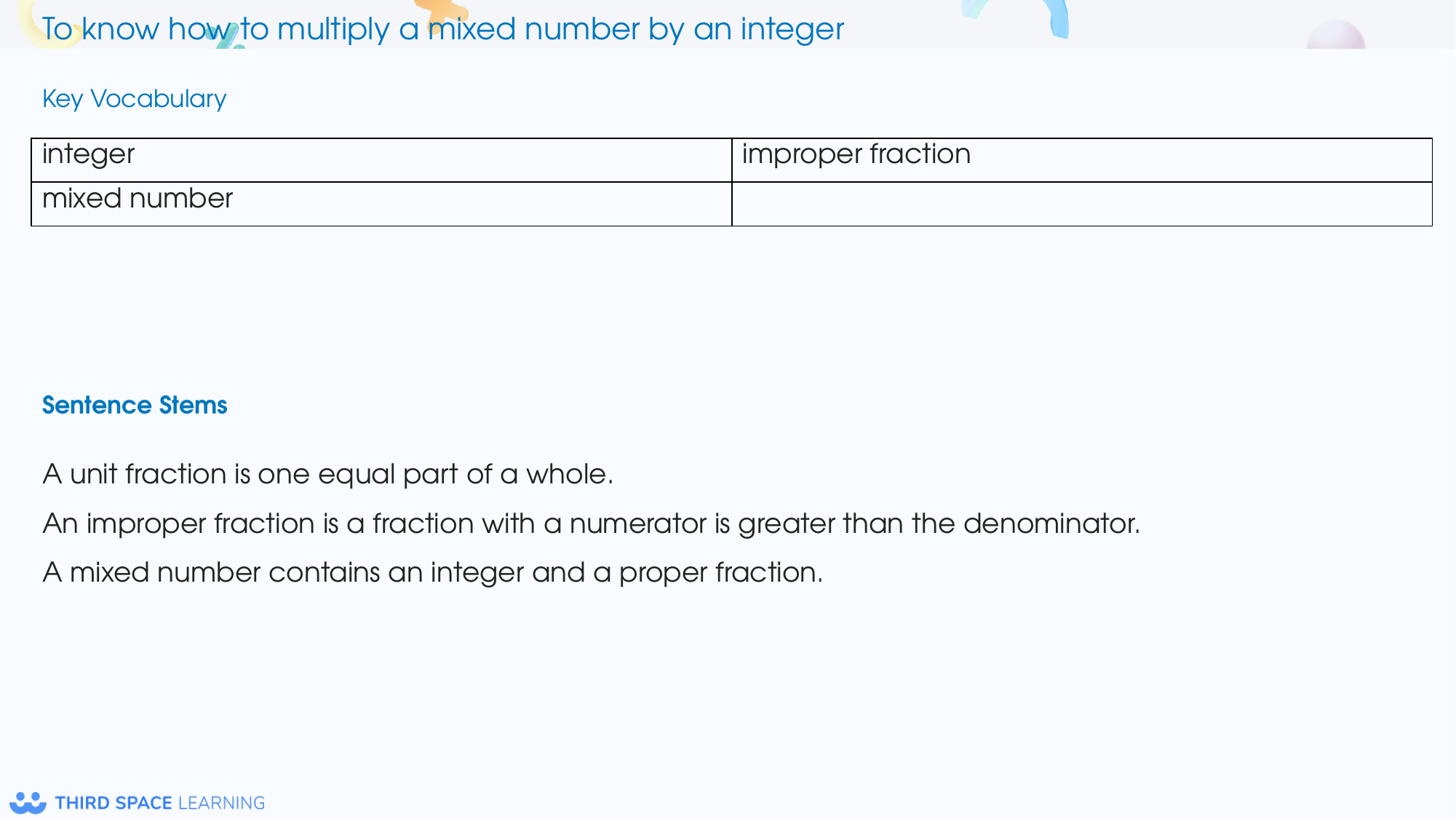

Key Vocabulary
| integer | improper fraction |
| --- | --- |
| mixed number |  |
Sentence Stems
A unit fraction is one equal part of a whole.
An improper fraction is a fraction with a numerator is greater than the denominator.
A mixed number contains an integer and a proper fraction.